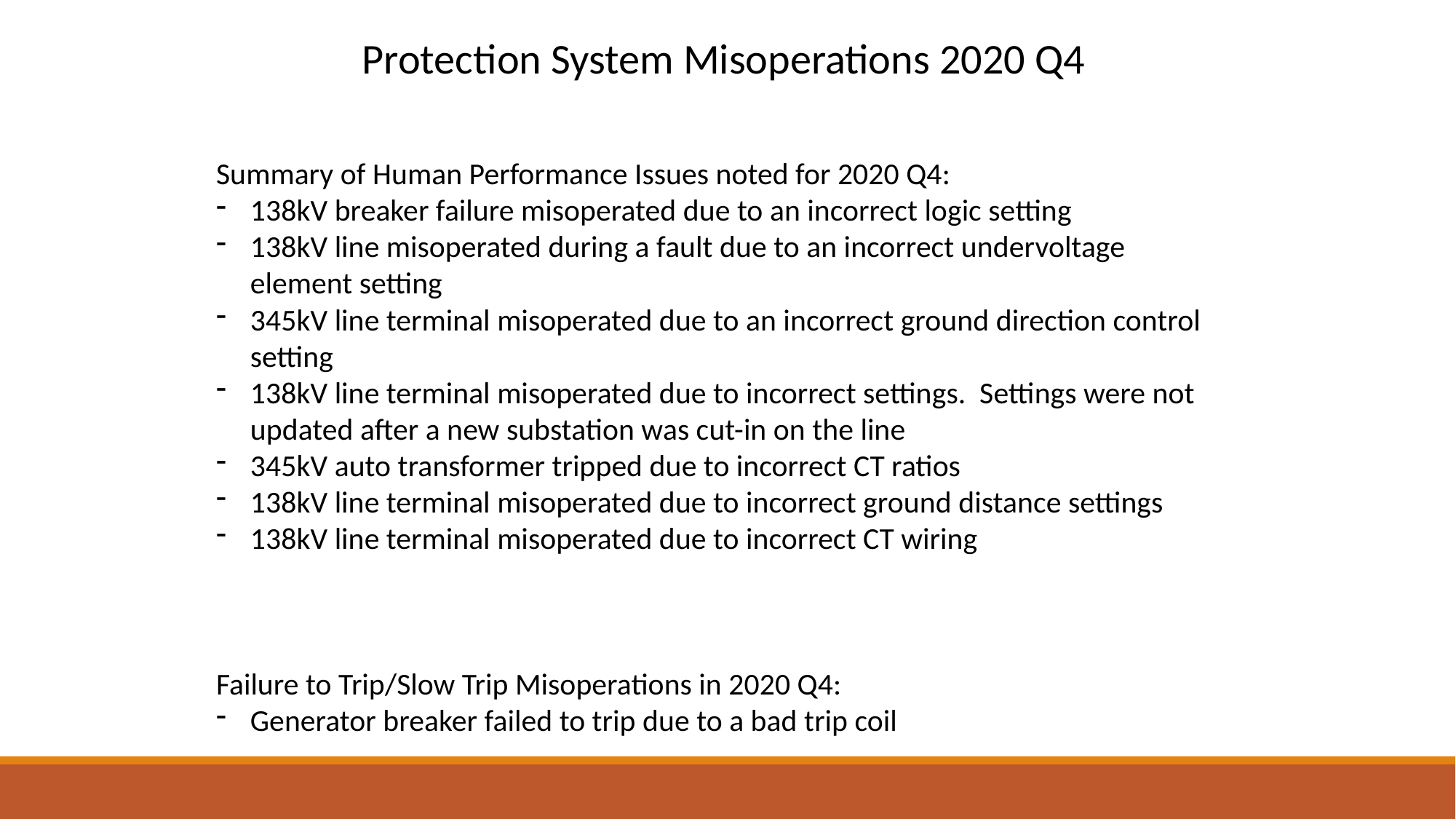

Protection System Misoperations 2020 Q4
Summary of Human Performance Issues noted for 2020 Q4:
138kV breaker failure misoperated due to an incorrect logic setting
138kV line misoperated during a fault due to an incorrect undervoltage element setting
345kV line terminal misoperated due to an incorrect ground direction control setting
138kV line terminal misoperated due to incorrect settings.  Settings were not updated after a new substation was cut-in on the line
345kV auto transformer tripped due to incorrect CT ratios
138kV line terminal misoperated due to incorrect ground distance settings
138kV line terminal misoperated due to incorrect CT wiring

Failure to Trip/Slow Trip Misoperations in 2020 Q4:
Generator breaker failed to trip due to a bad trip coil